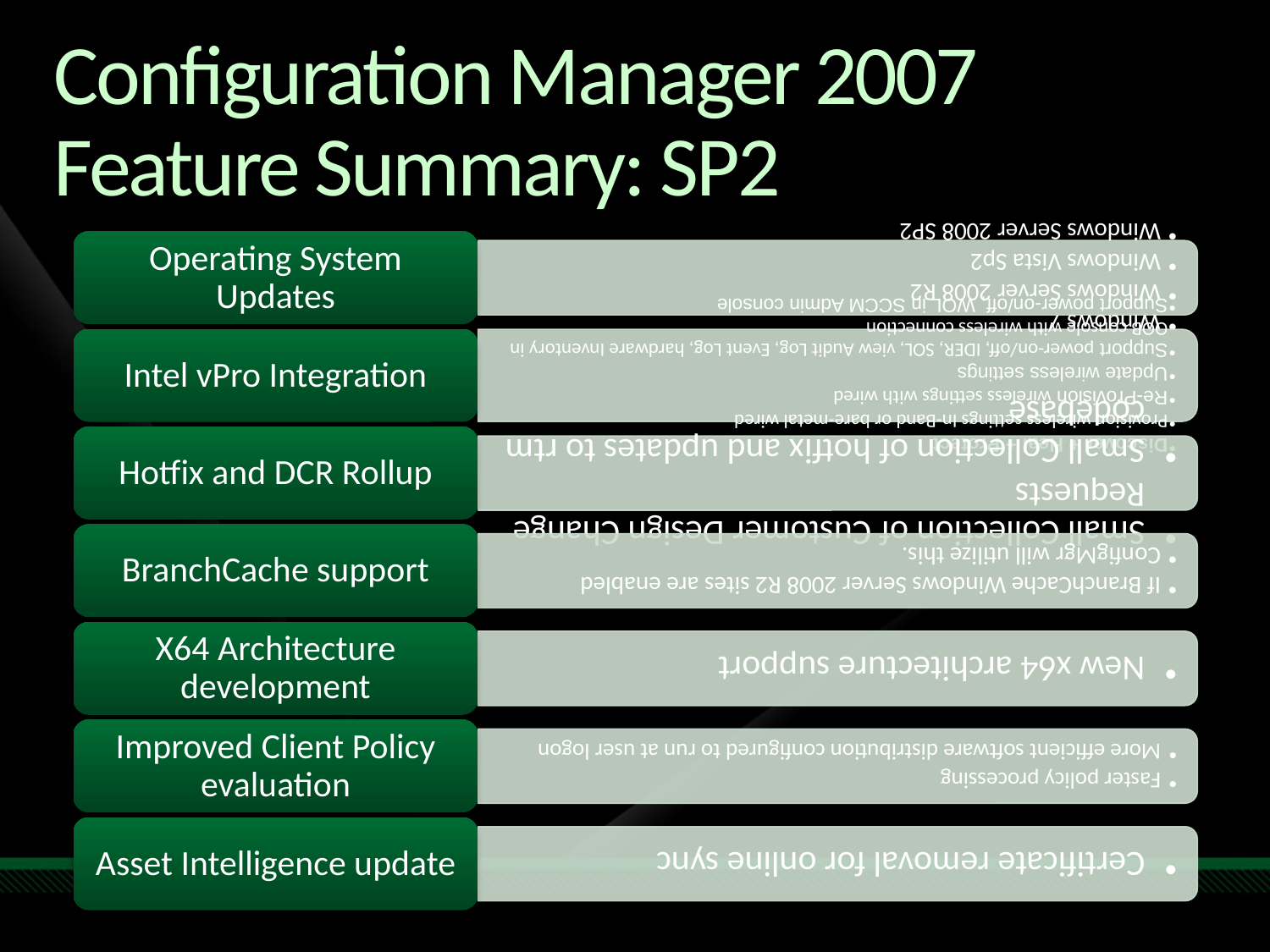

# Configuration Manager 2007 Feature Summary: SP2
Windows 7
Windows Server 2008 R2
Windows Vista Sp2
Windows Server 2008 SP2
Operating System Updates
Discover + Heal + Protect
Provision wireless settings In-Band or bare-metal wired
Re-Provision wireless settings with wired
Update wireless settings
Support power-on/off, IDER, SOL, view Audit Log, Event Log, hardware Inventory in OOB console with wireless connection
Support power-on/off, WOL in SCCM Admin console
Intel vPro Integration
Small Collection of Customer Design Change Requests
Small Collection of hotfix and updates to rtm codebase
Hotfix and DCR Rollup
If BranchCache Windows Server 2008 R2 sites are enabled
ConfigMgr will utilize this.
BranchCache support
New x64 architecture support
X64 Architecture development
Faster policy processing
More efficient software distribution configured to run at user logon
Improved Client Policy evaluation
Certificate removal for online sync
Asset Intelligence update